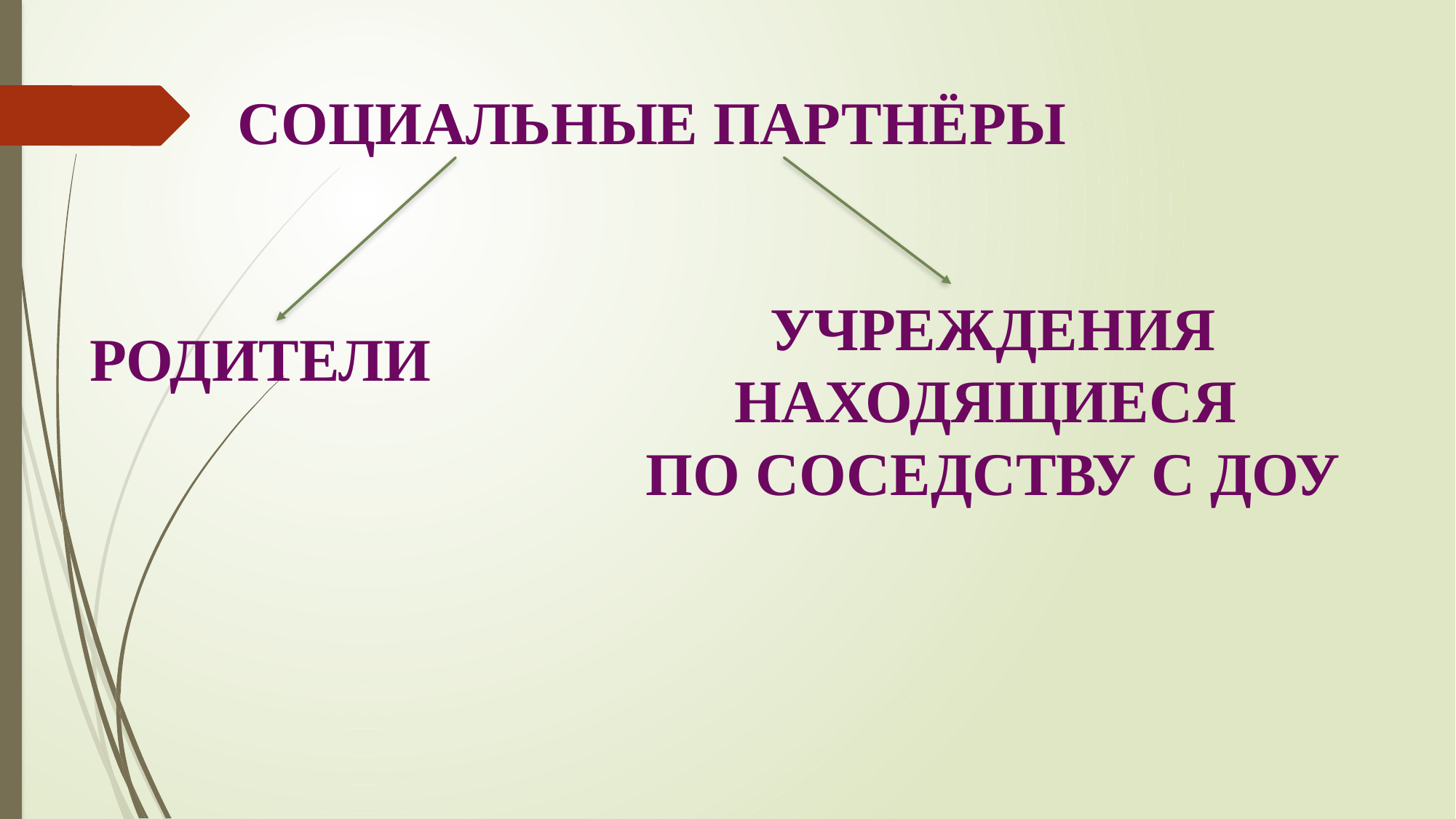

СОЦИАЛЬНЫЕ ПАРТНЁРЫ

УЧРЕЖДЕНИЯ НАХОДЯЩИЕСЯ
ПО СОСЕДСТВУ С ДОУ
РОДИТЕЛИ